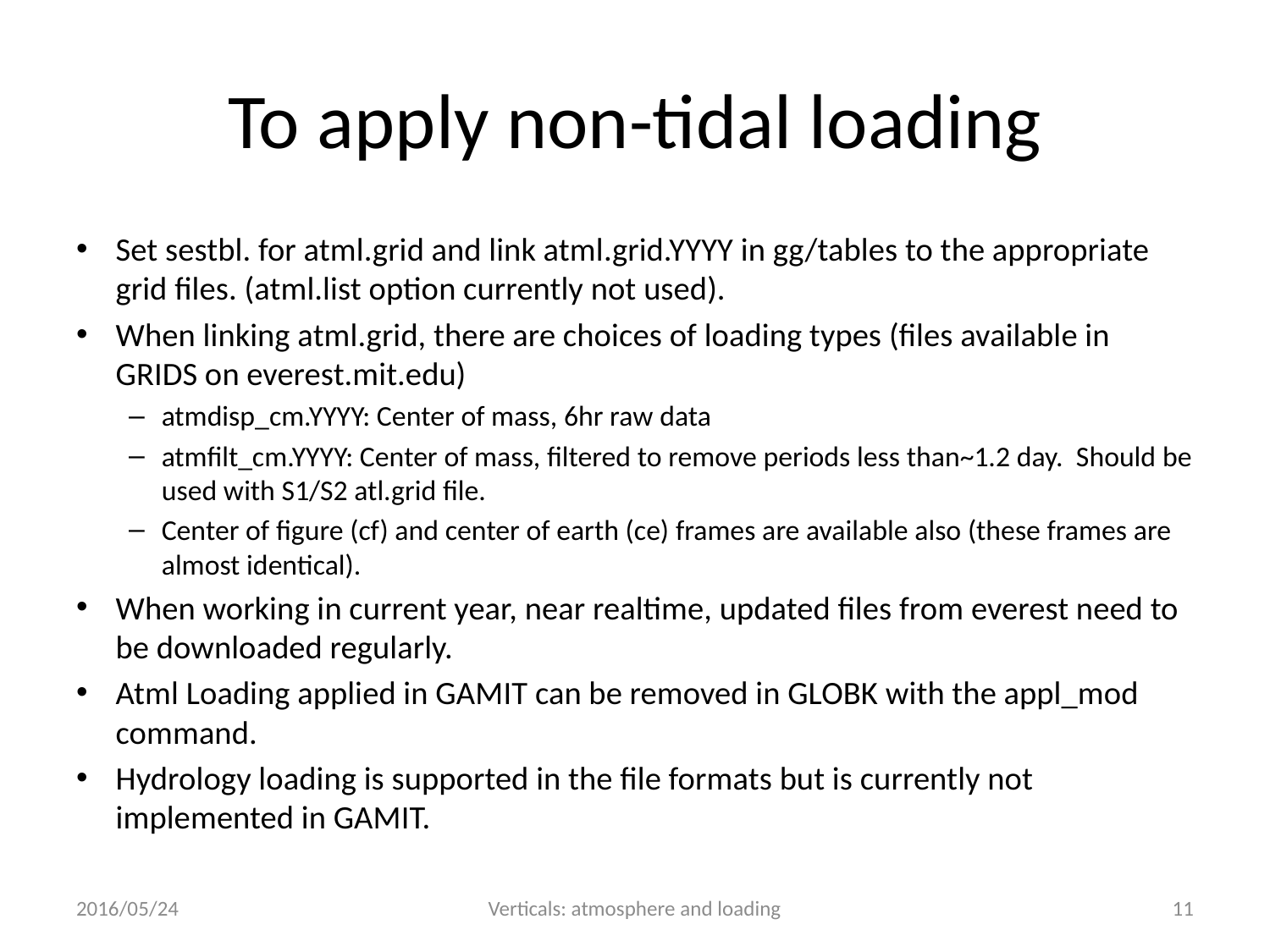

# To apply non-tidal loading
Set sestbl. for atml.grid and link atml.grid.YYYY in gg/tables to the appropriate grid files. (atml.list option currently not used).
When linking atml.grid, there are choices of loading types (files available in GRIDS on everest.mit.edu)
atmdisp_cm.YYYY: Center of mass, 6hr raw data
atmfilt_cm.YYYY: Center of mass, filtered to remove periods less than~1.2 day.  Should be used with S1/S2 atl.grid file.
Center of figure (cf) and center of earth (ce) frames are available also (these frames are almost identical).
When working in current year, near realtime, updated files from everest need to be downloaded regularly.
Atml Loading applied in GAMIT can be removed in GLOBK with the appl_mod command.
Hydrology loading is supported in the file formats but is currently not implemented in GAMIT.
2016/05/24
Verticals: atmosphere and loading
11